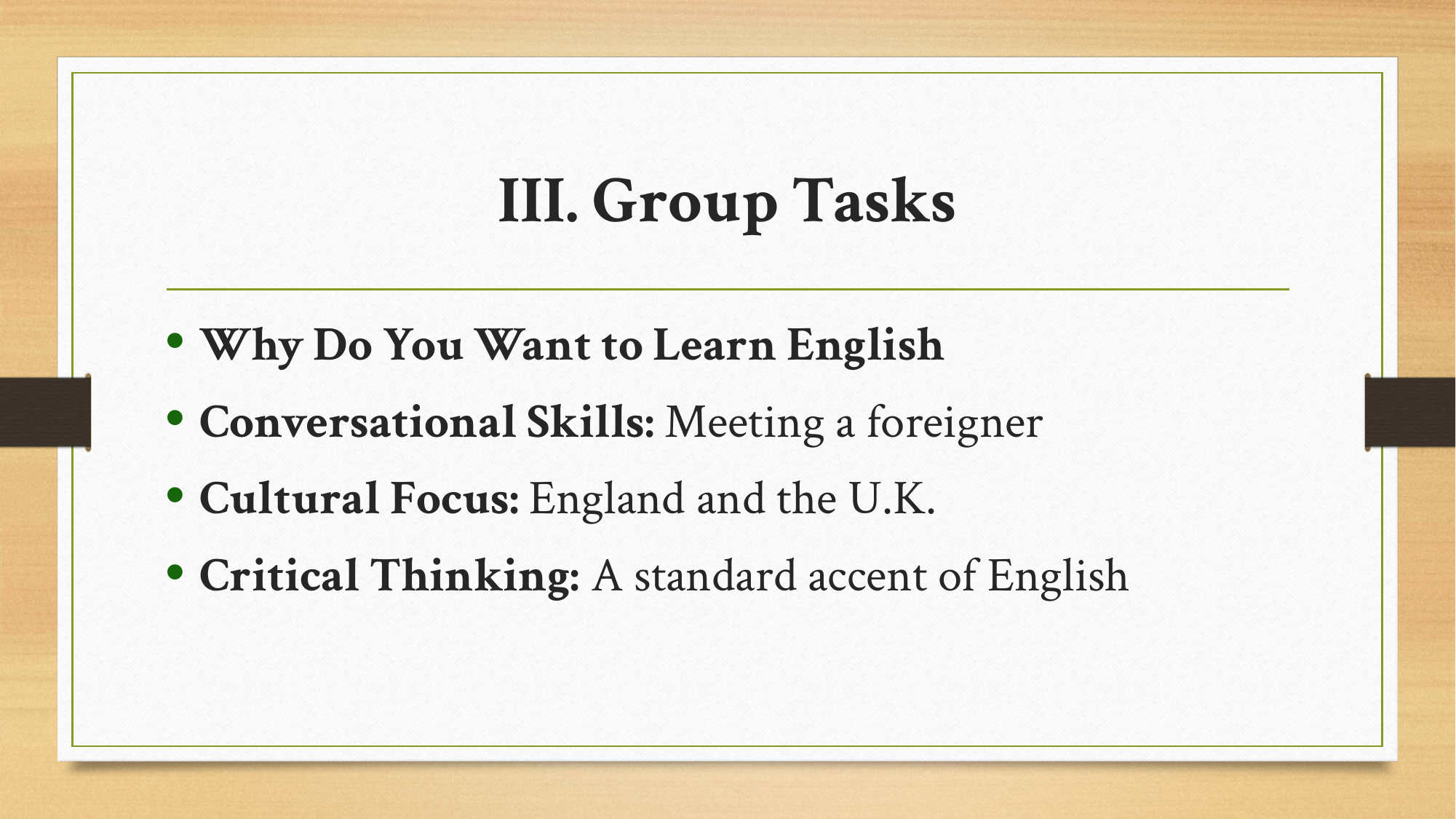

# III. Group Tasks
Why Do You Want to Learn English
Conversational Skills: Meeting a foreigner
Cultural Focus: England and the U.K.
Critical Thinking: A standard accent of English